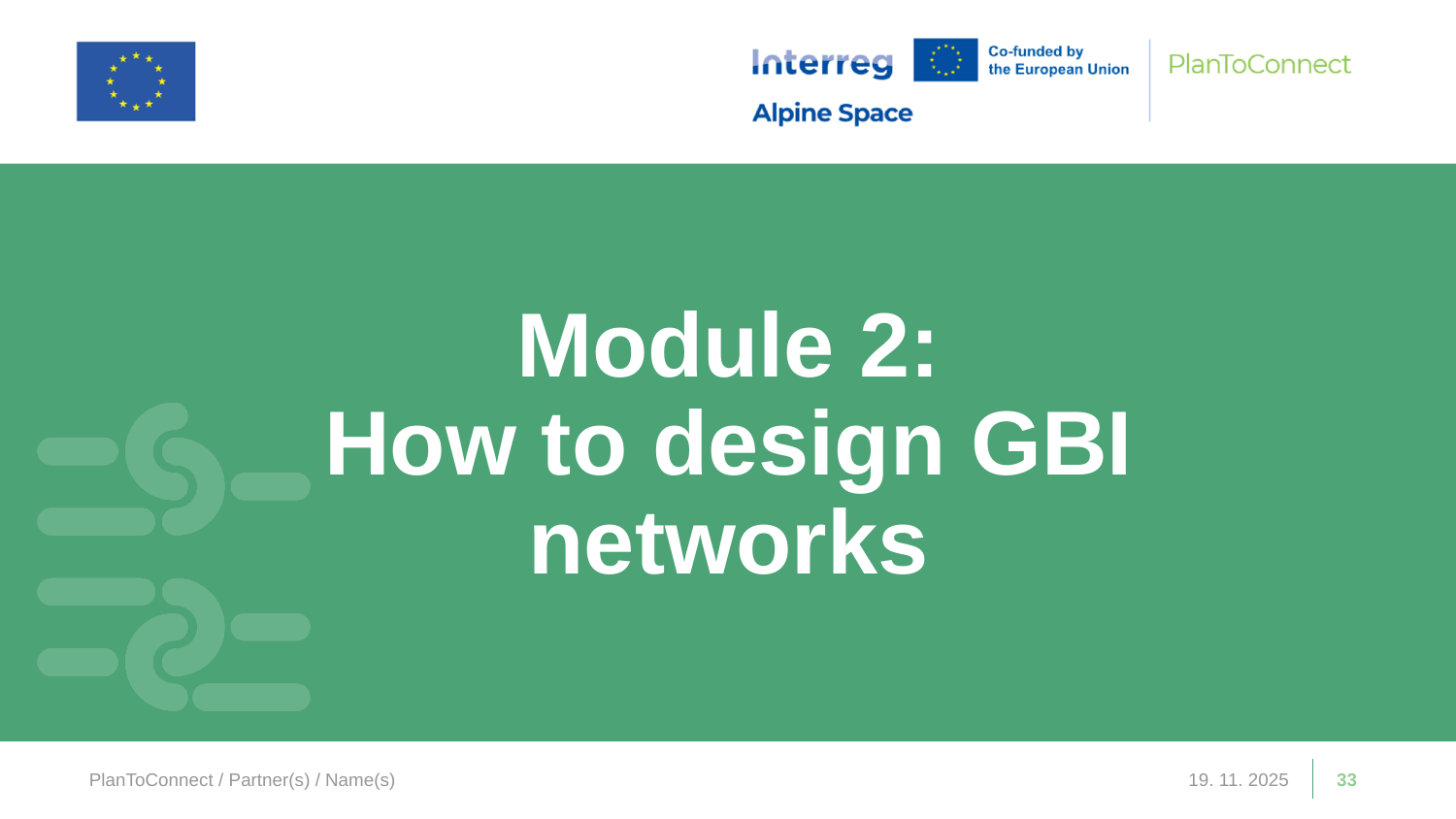

# Module 2: How to design GBI networks

PlanToConnect / Partner(s) / Name(s)
19. 11. 2025
33